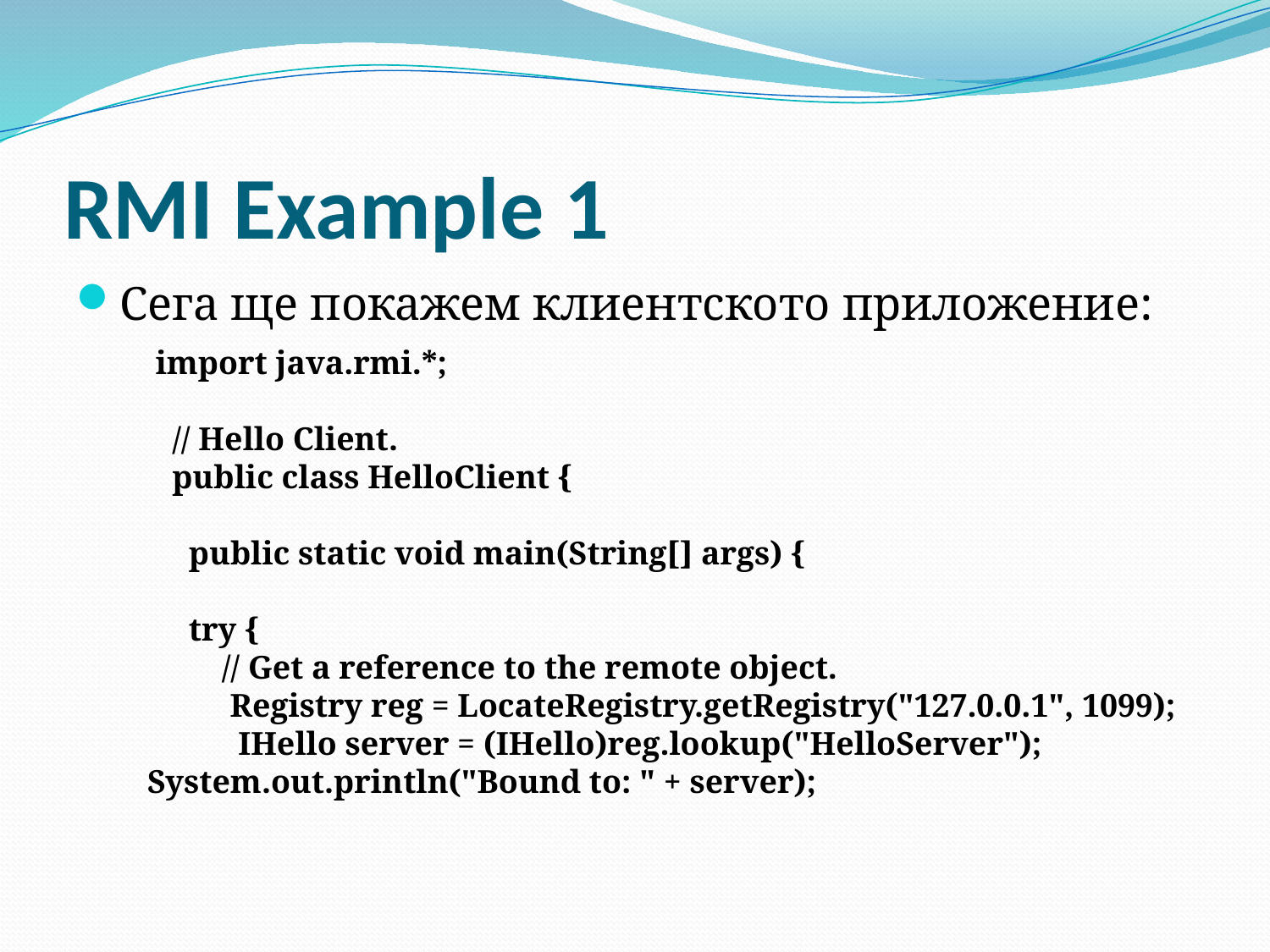

# RMI Example 1
Сега ще покажем клиентското приложение:
 import java.rmi.*;

   // Hello Client.
   public class HelloClient {

     public static void main(String[] args) {

     try {
         // Get a reference to the remote object.
          Registry reg = LocateRegistry.getRegistry("127.0.0.1", 1099);
           IHello server = (IHello)reg.lookup("HelloServer");         System.out.println("Bound to: " + server);